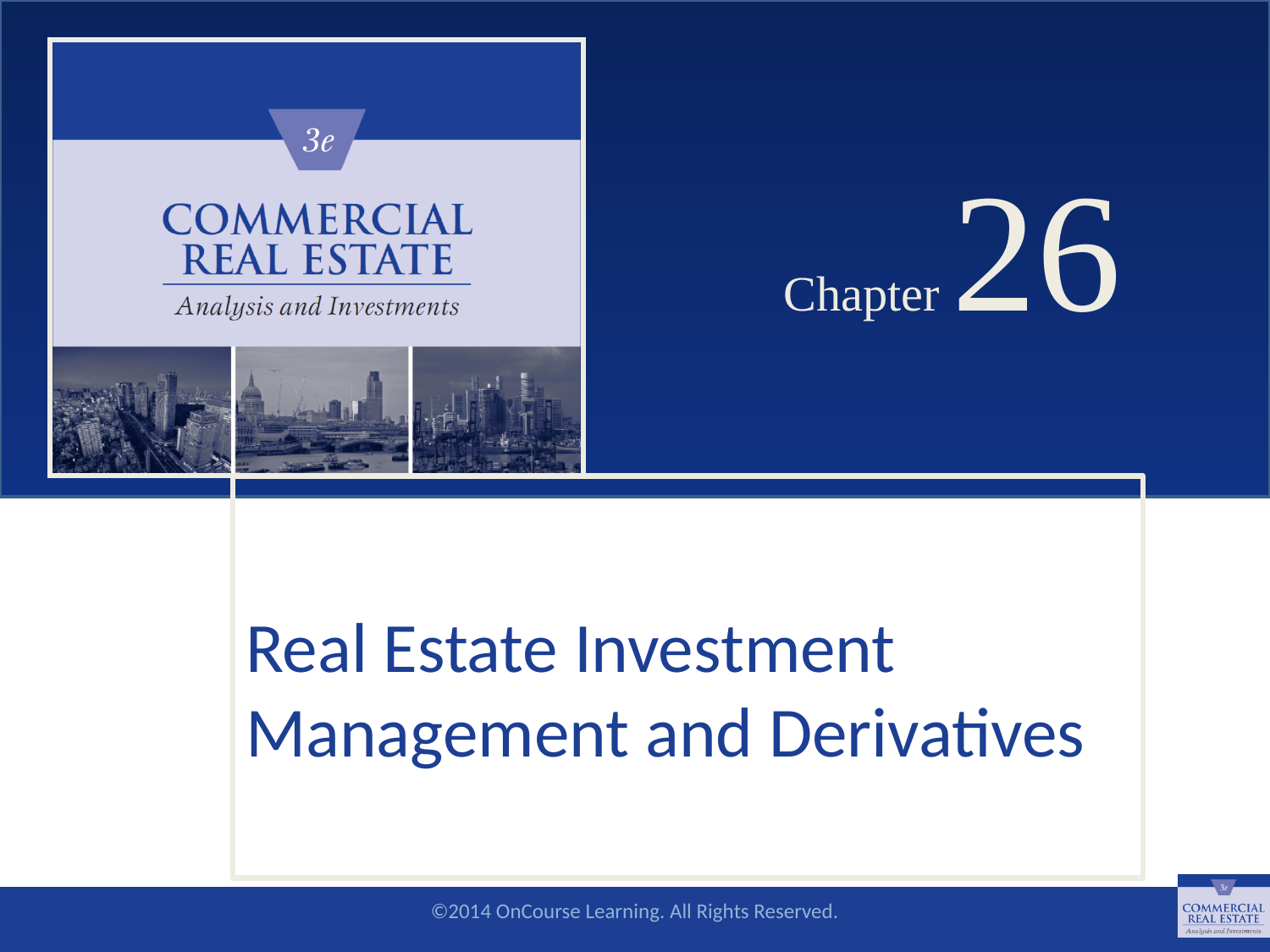

# Chapter 26
Real Estate Investment Management and Derivatives
SLIDE 1